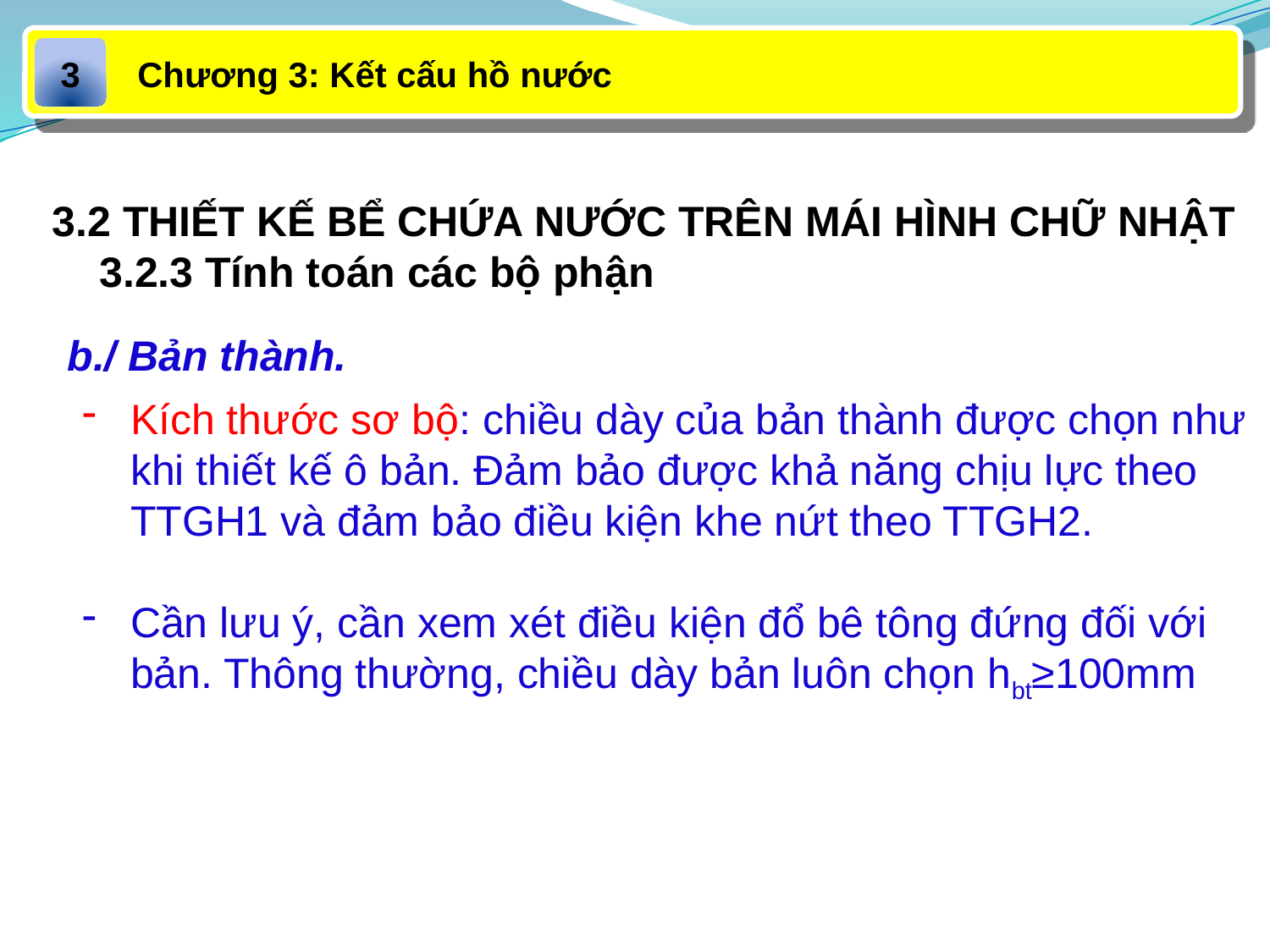

Chương 3: Kết cấu hồ nước
3

3.2 THIẾT KẾ BỂ CHỨA NƯỚC TRÊN MÁI HÌNH CHỮ NHẬT
    3.2.3 Tính toán các bộ phận
b./ Bản thành.
Kích thước sơ bộ: chiều dày của bản thành được chọn như khi thiết kế ô bản. Đảm bảo được khả năng chịu lực theo TTGH1 và đảm bảo điều kiện khe nứt theo TTGH2.

Cần lưu ý, cần xem xét điều kiện đổ bê tông đứng đối với bản. Thông thường, chiều dày bản luôn chọn hbt≥100mm